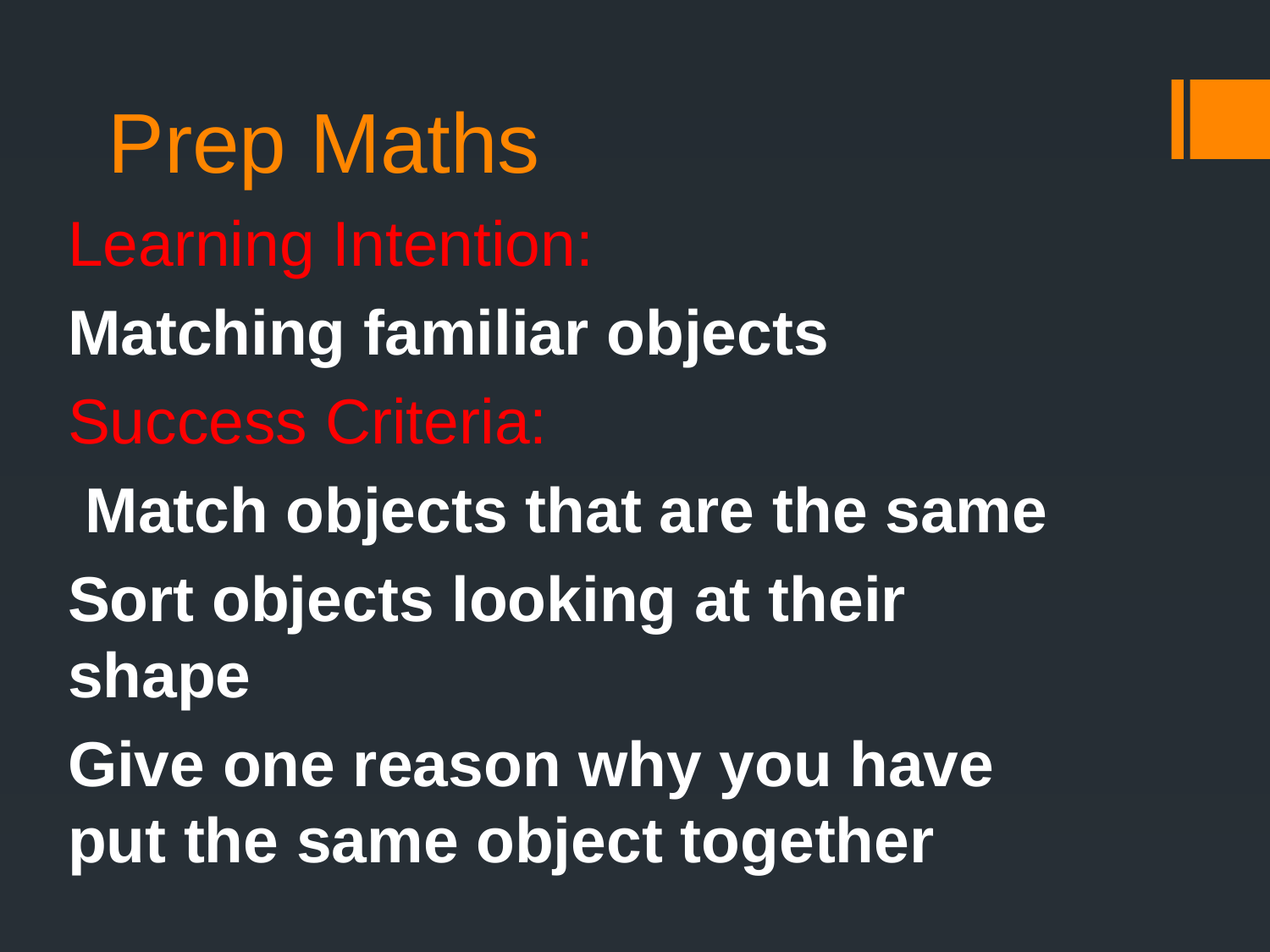

# Prep Maths
Learning Intention:
Matching familiar objects
Success Criteria:
 Match objects that are the same
Sort objects looking at their shape
Give one reason why you have put the same object together